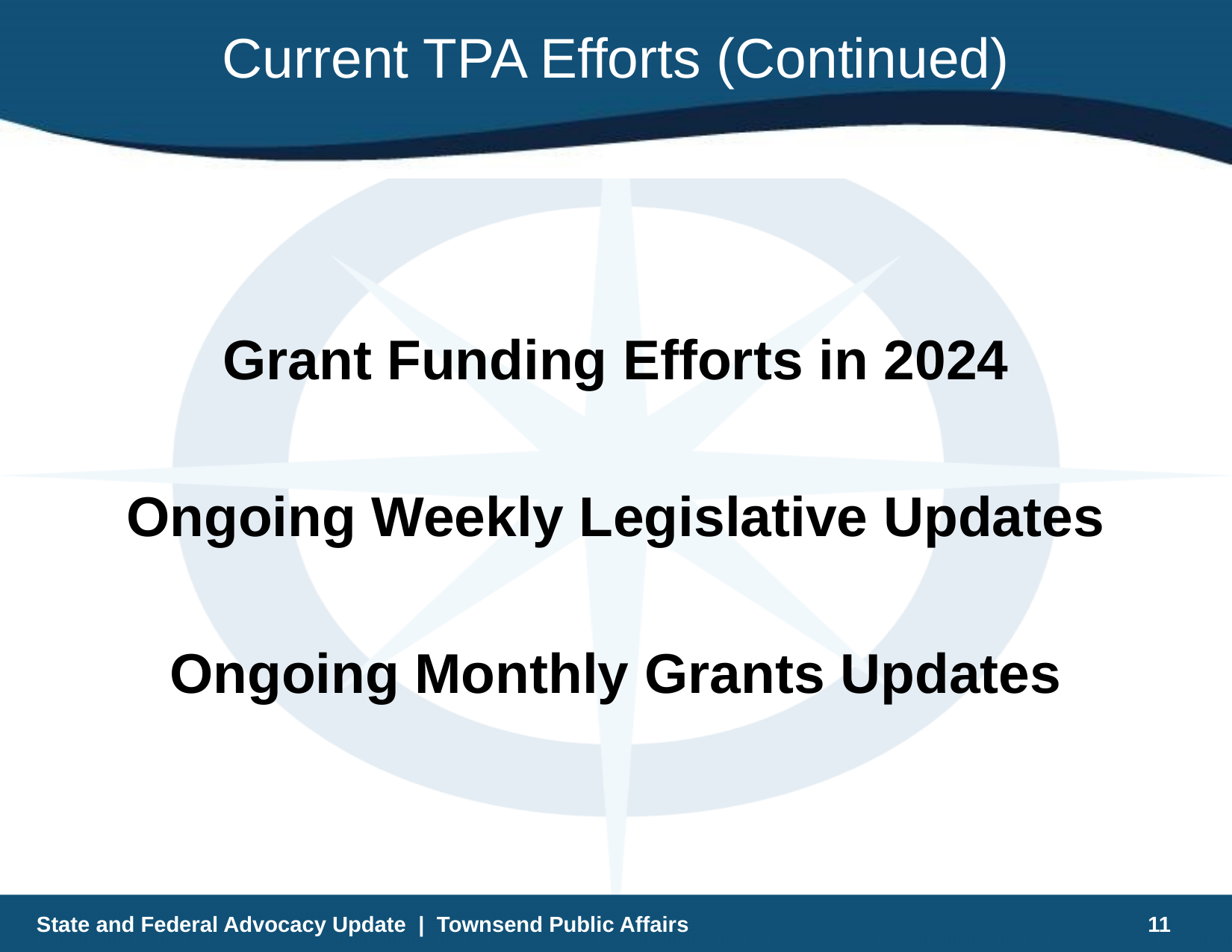

# Current TPA Efforts (Continued)
Grant Funding Efforts in 2024

Ongoing Weekly Legislative Updates

Ongoing Monthly Grants Updates
State and Federal Advocacy Update  |  Townsend Public Affairs